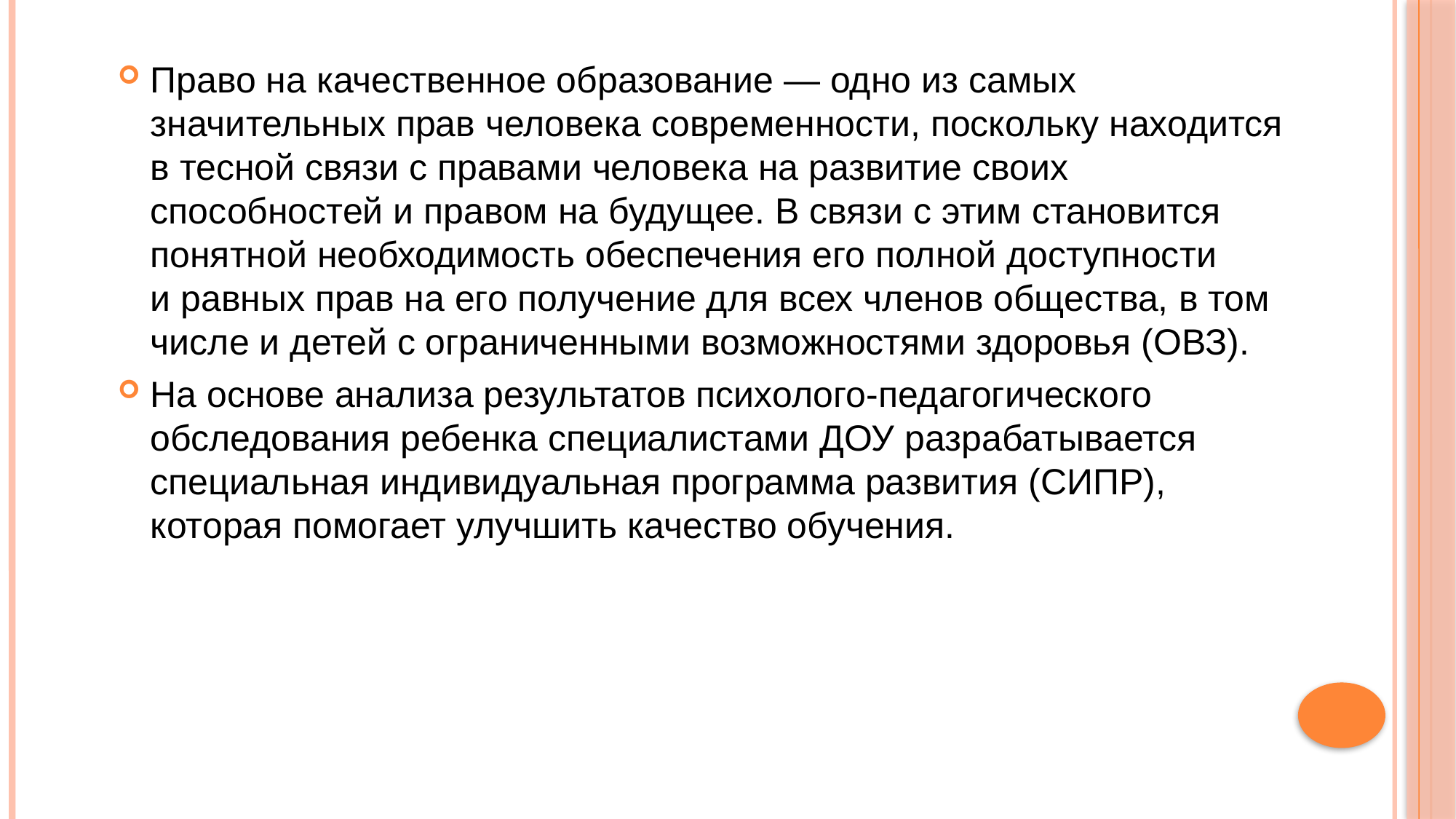

Право на качественное образование — одно из самых значительных прав человека современности, поскольку находится в тесной связи с правами человека на развитие своих способностей и правом на будущее. В связи с этим становится понятной необходимость обеспечения его полной доступности и равных прав на его получение для всех членов общества, в том числе и детей с ограниченными возможностями здоровья (ОВЗ).
На основе анализа результатов психолого-педагогического обследования ребенка специалистами ДОУ разрабатывается специальная индивидуальная программа развития (СИПР), которая помогает улучшить качество обучения.